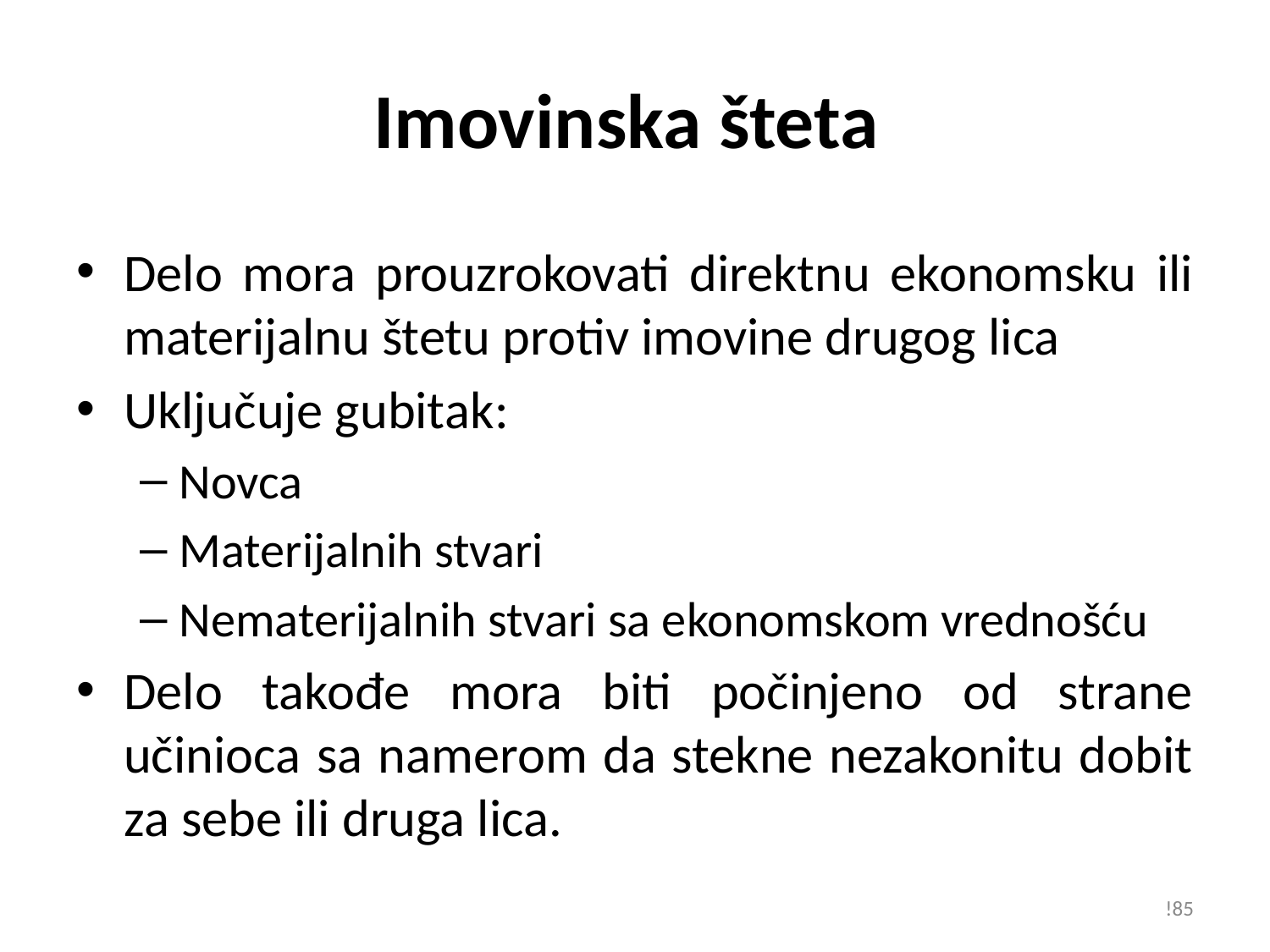

# Imovinska šteta
Delo mora prouzrokovati direktnu ekonomsku ili materijalnu štetu protiv imovine drugog lica
Uključuje gubitak:
Novca
Materijalnih stvari
Nematerijalnih stvari sa ekonomskom vrednošću
Delo takođe mora biti počinjeno od strane učinioca sa namerom da stekne nezakonitu dobit za sebe ili druga lica.
!85